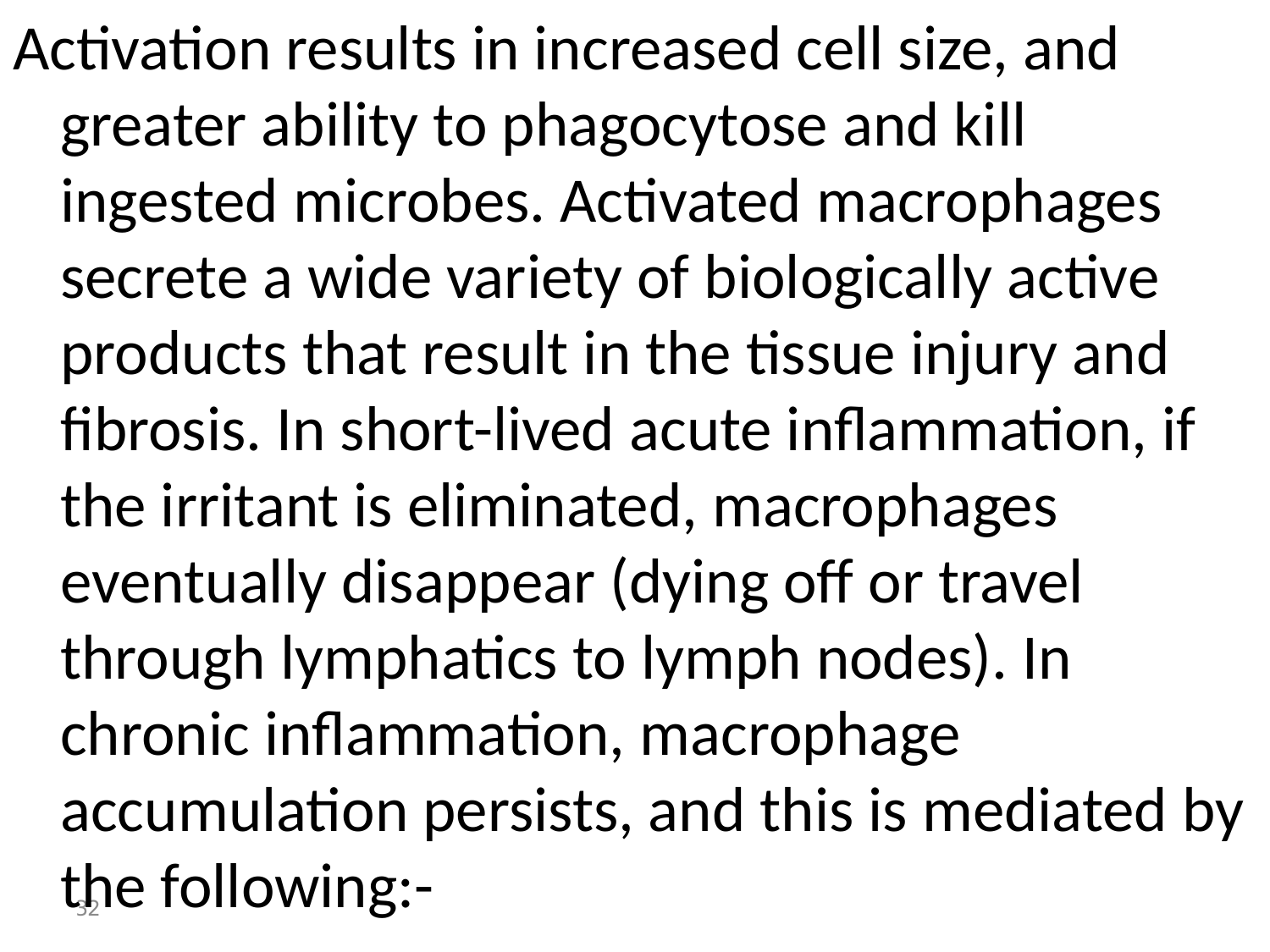

Activation results in increased cell size, and greater ability to phagocytose and kill ingested microbes. Activated macrophages secrete a wide variety of biologically active products that result in the tissue injury and fibrosis. In short-lived acute inflammation, if the irritant is eliminated, macrophages eventually disappear (dying off or travel through lymphatics to lymph nodes). In chronic inflammation, macrophage accumulation persists, and this is mediated by the following:-

32